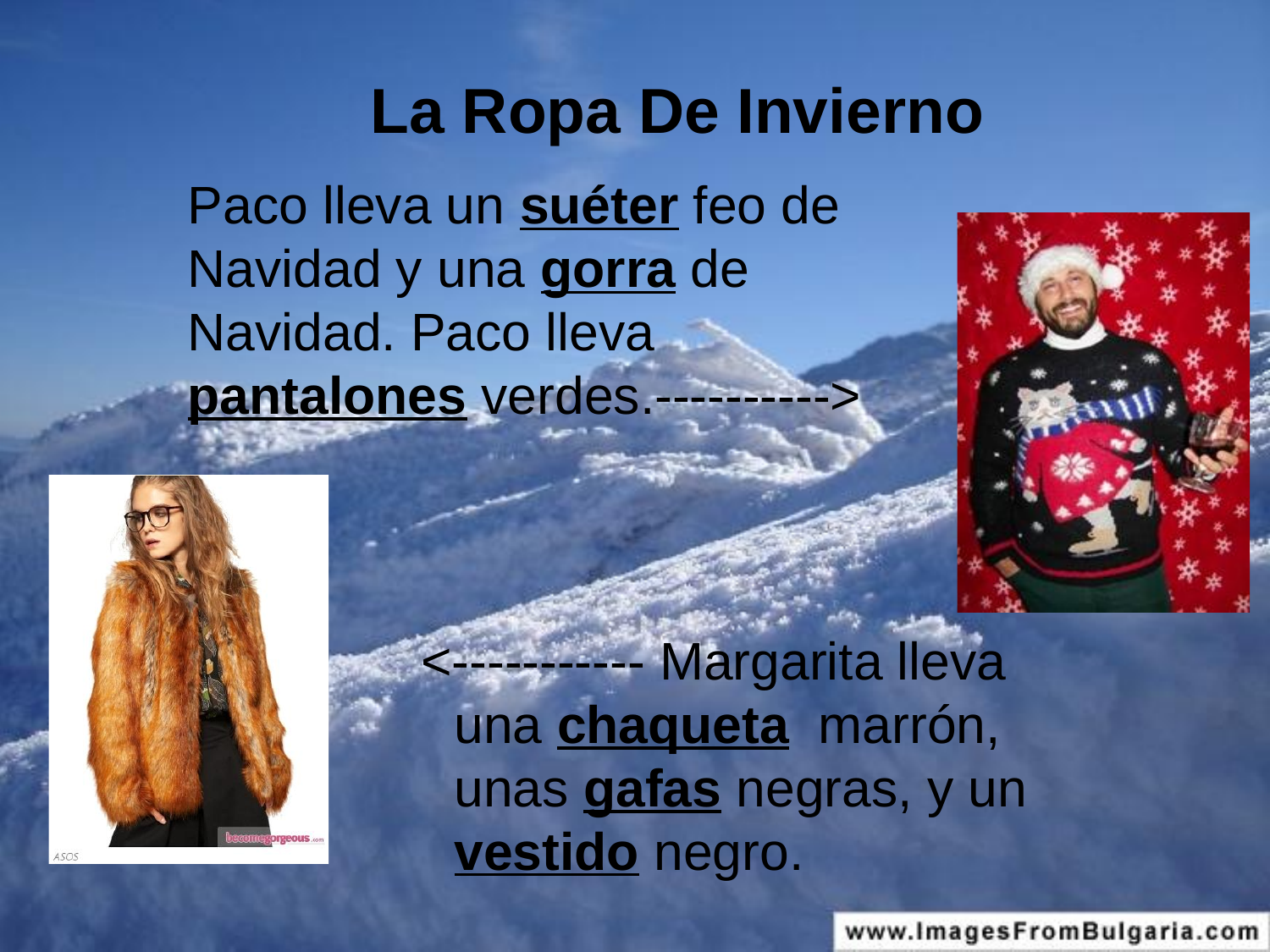

# La Ropa De Invierno
Paco lleva un suéter feo de Navidad y una gorra de Navidad. Paco lleva pantalones verdes.---------->

 <----------- Margarita lleva una chaqueta  marrón, unas gafas negras, y un vestido negro.